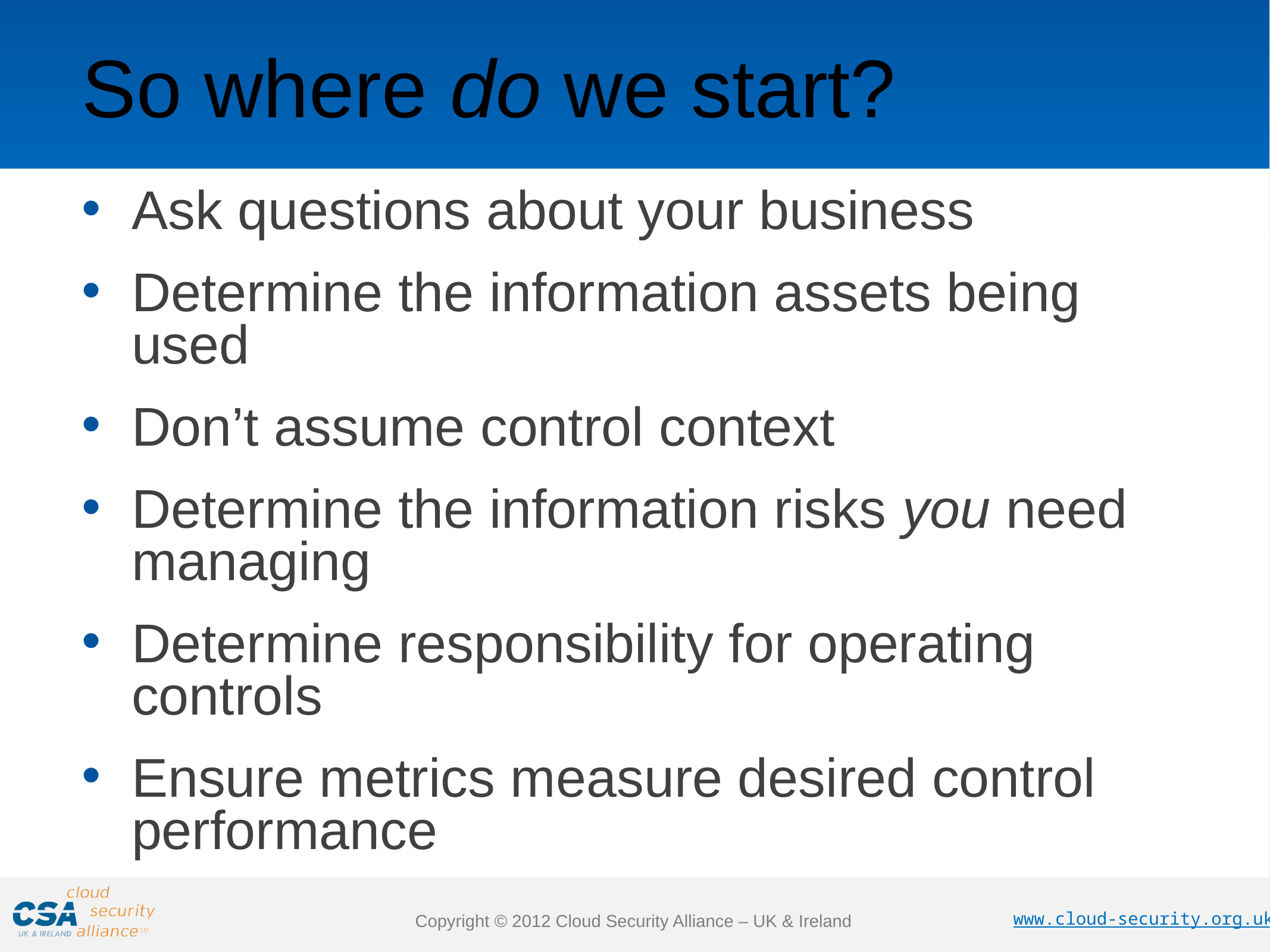

# So where do we start?
Ask questions about your business
Determine the information assets being used
Don’t assume control context
Determine the information risks you need managing
Determine responsibility for operating controls
Ensure metrics measure desired control performance